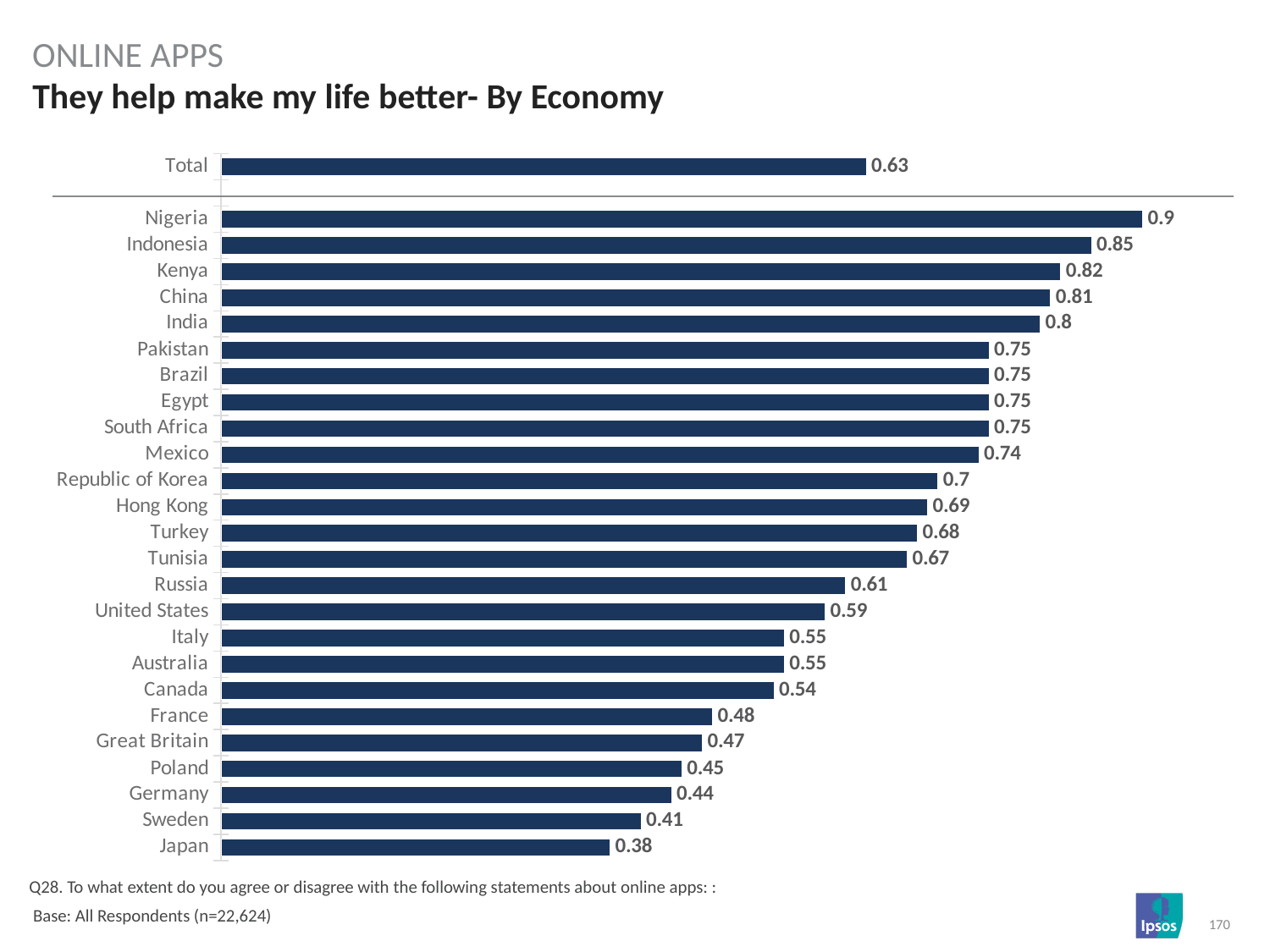

online APPS
# They help make my life better- By Economy

### Chart

| Category | Column1 |
|---|---|
| Total | 0.63 |
|  | None |
| Nigeria | 0.9 |
| Indonesia | 0.85 |
| Kenya | 0.82 |
| China | 0.81 |
| India | 0.8 |
| Pakistan | 0.75 |
| Brazil | 0.75 |
| Egypt | 0.75 |
| South Africa | 0.75 |
| Mexico | 0.74 |
| Republic of Korea | 0.7 |
| Hong Kong | 0.69 |
| Turkey | 0.68 |
| Tunisia | 0.67 |
| Russia | 0.61 |
| United States | 0.59 |
| Italy | 0.55 |
| Australia | 0.55 |
| Canada | 0.54 |
| France | 0.48 |
| Great Britain | 0.47 |
| Poland | 0.45 |
| Germany | 0.44 |
| Sweden | 0.41 |
| Japan | 0.38 |
Q28. To what extent do you agree or disagree with the following statements about online apps: :
 Base: All Respondents (n=22,624)